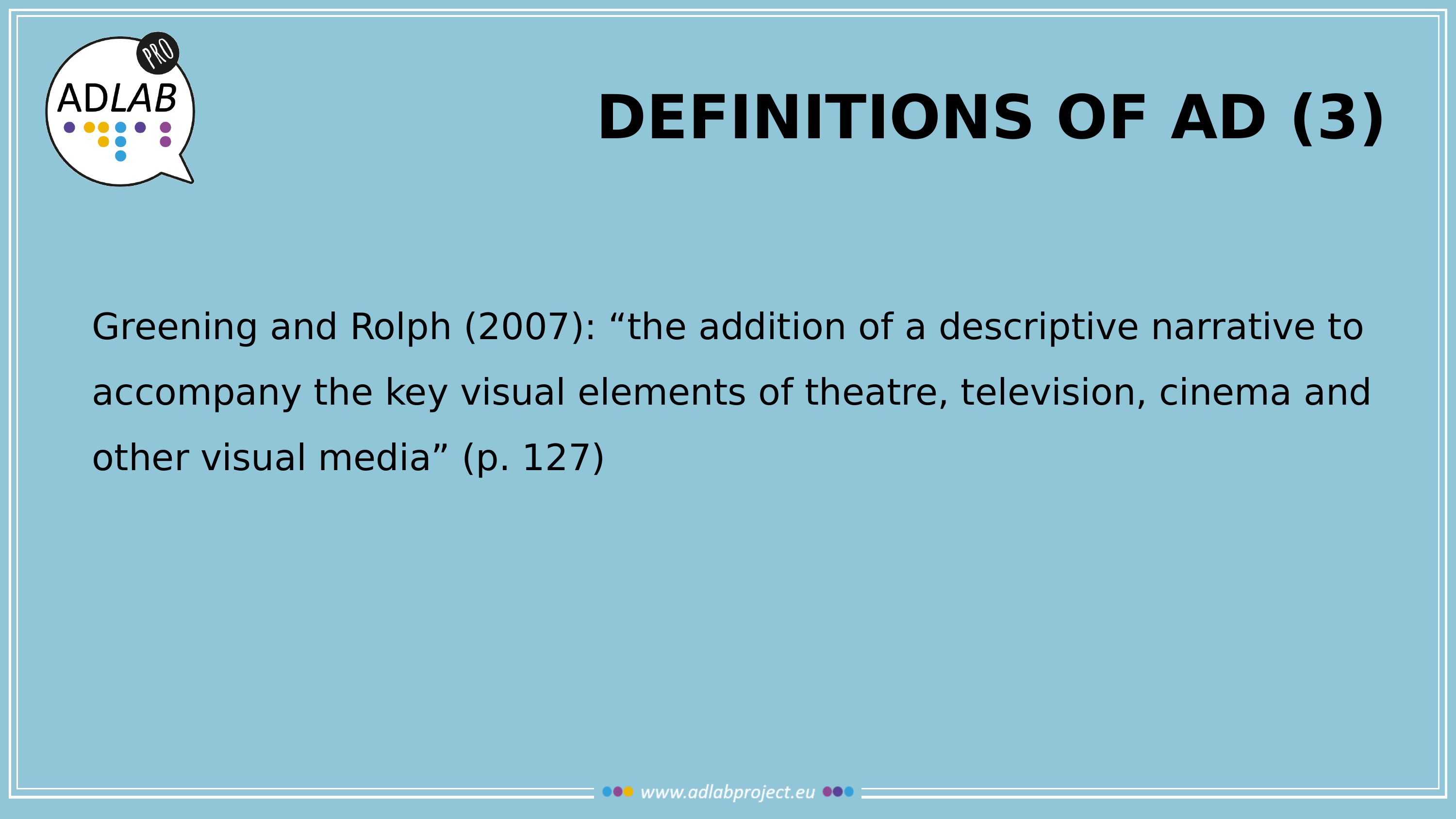

# DEFINITIONS OF AD (3)
Greening and Rolph (2007): “the addition of a descriptive narrative to accompany the key visual elements of theatre, television, cinema and other visual media” (p. 127)